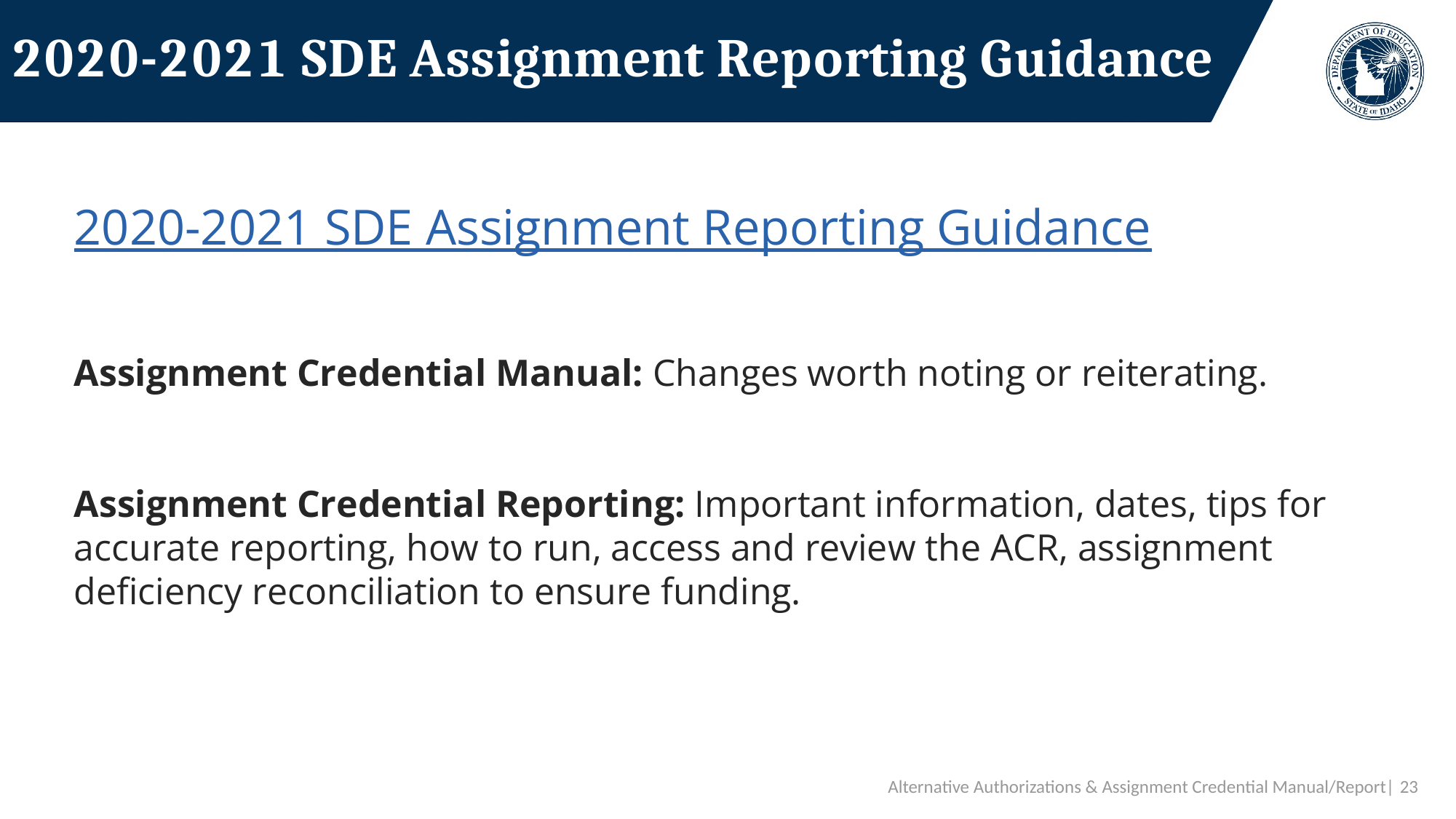

# 2020-2021 SDE Assignment Reporting Guidance

2020-2021 SDE Assignment Reporting Guidance

Assignment Credential Manual: Changes worth noting or reiterating.

Assignment Credential Reporting: Important information, dates, tips for accurate reporting, how to run, access and review the ACR, assignment deficiency reconciliation to ensure funding.

Alternative Authorizations & Assignment Credential Manual/Report| 23